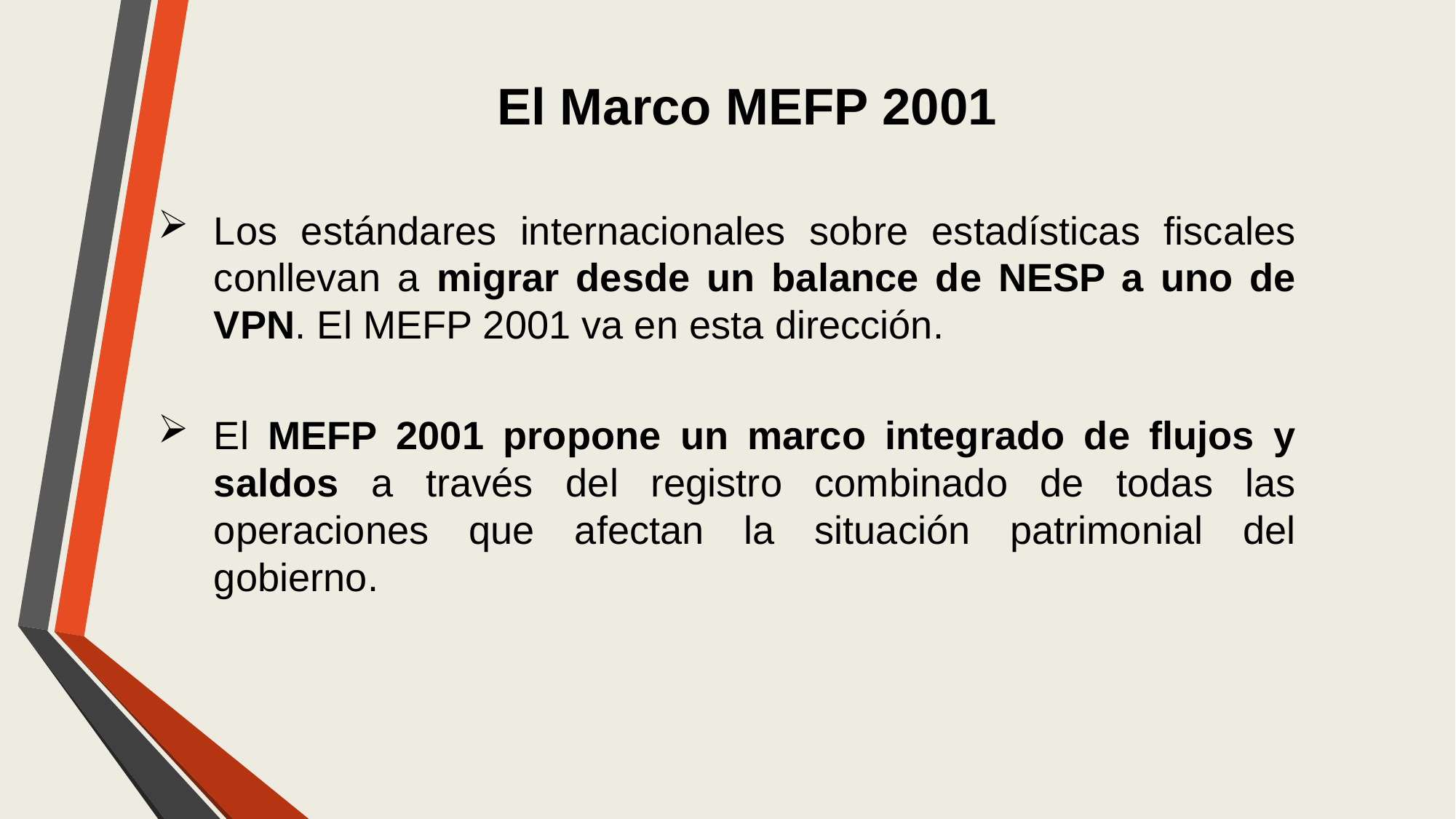

El Marco MEFP 2001
Los estándares internacionales sobre estadísticas fiscales conllevan a migrar desde un balance de NESP a uno de VPN. El MEFP 2001 va en esta dirección.

El MEFP 2001 propone un marco integrado de flujos y saldos a través del registro combinado de todas las operaciones que afectan la situación patrimonial del gobierno.